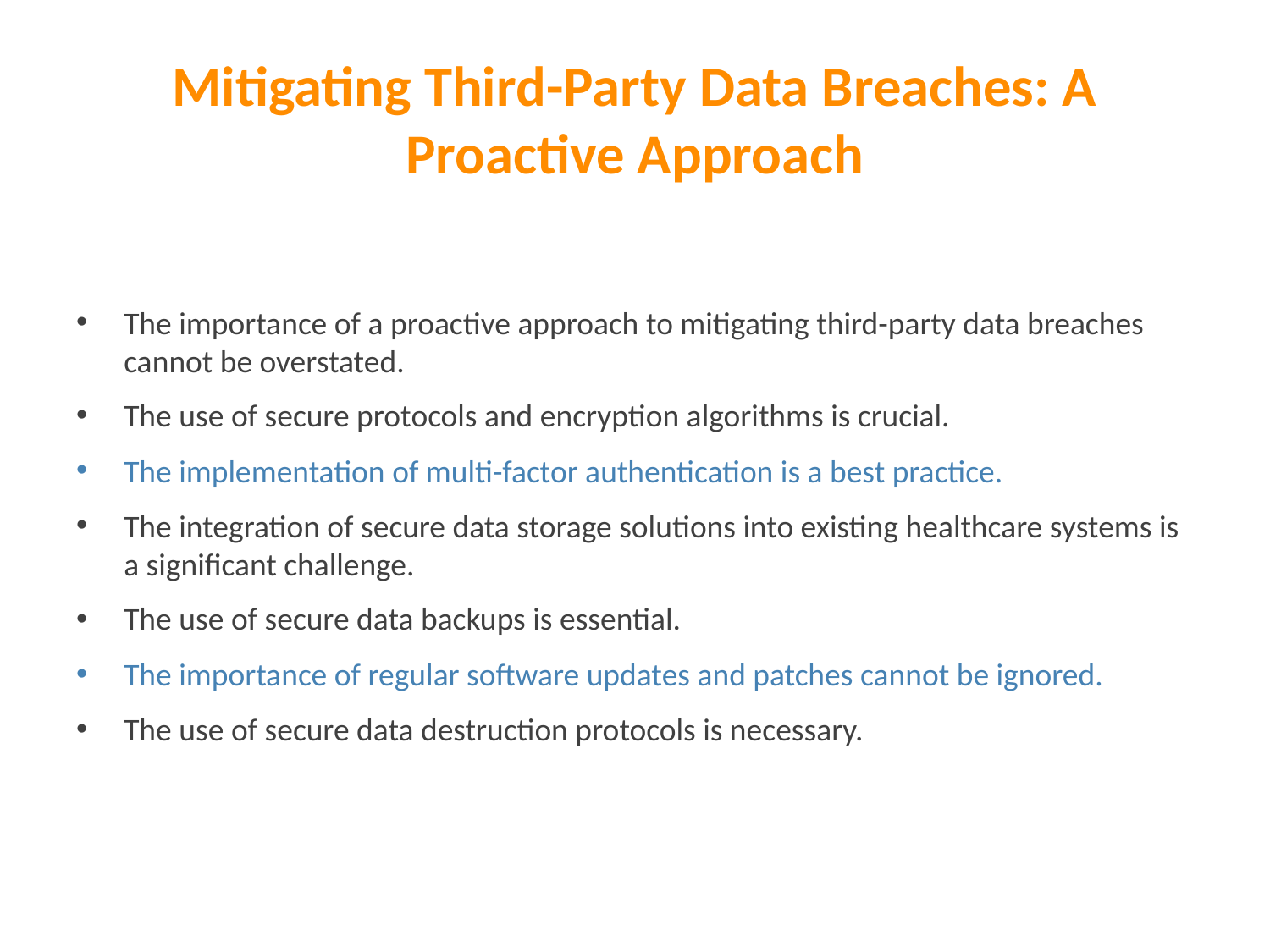

# Mitigating Third-Party Data Breaches: A Proactive Approach

The importance of a proactive approach to mitigating third-party data breaches cannot be overstated.
The use of secure protocols and encryption algorithms is crucial.
The implementation of multi-factor authentication is a best practice.
The integration of secure data storage solutions into existing healthcare systems is a significant challenge.
The use of secure data backups is essential.
The importance of regular software updates and patches cannot be ignored.
The use of secure data destruction protocols is necessary.